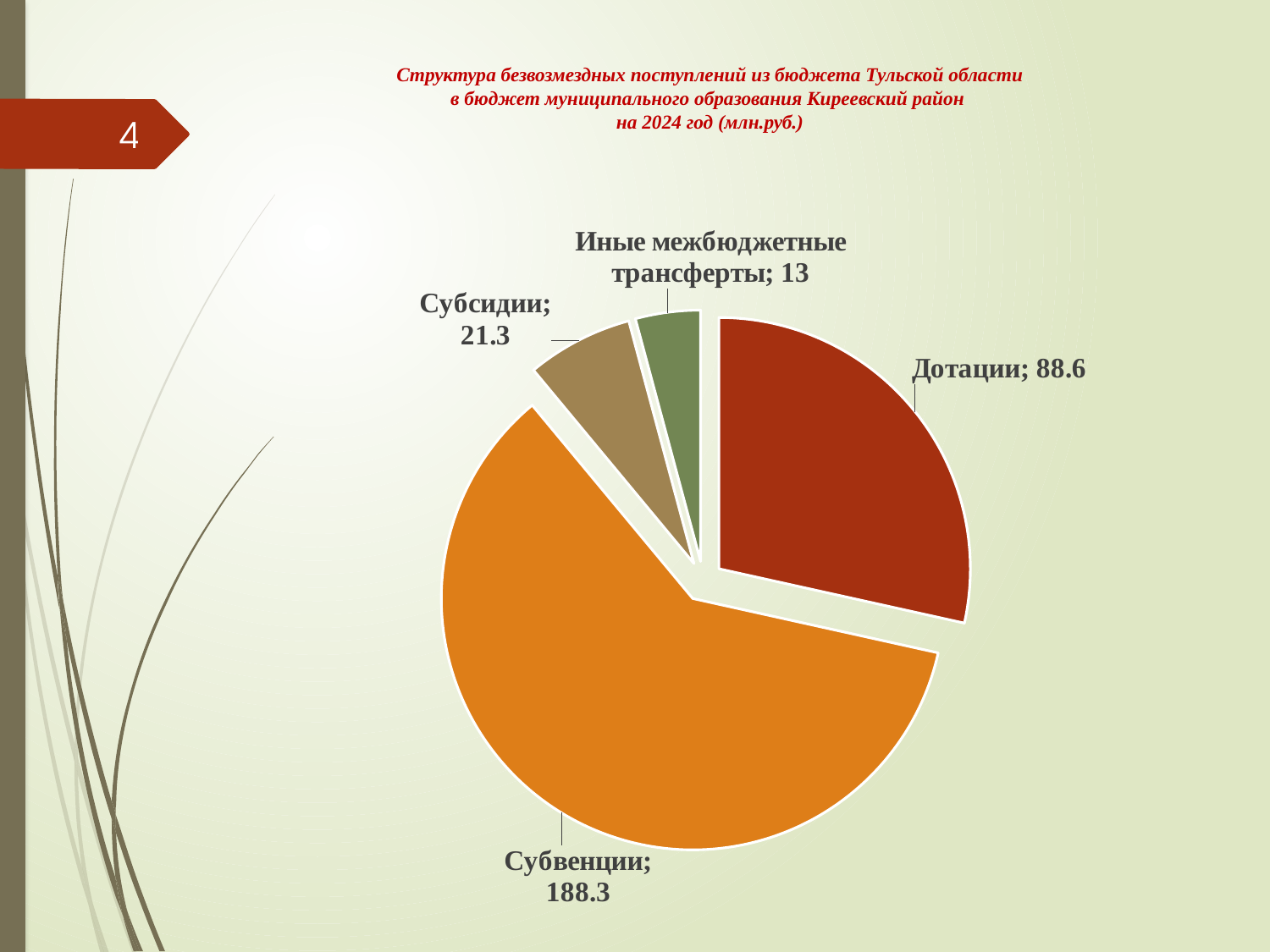

# Структура безвозмездных поступлений из бюджета Тульской области в бюджет муниципального образования Киреевский район на 2024 год (млн.руб.)
4

### Chart

| Category | Столбец1 |
|---|---|
| Дотации | 88.6 |
| Субвенции | 188.3 |
| Субсидии | 21.3 |
| Иные межбюджетные трансферты | 13.0 |